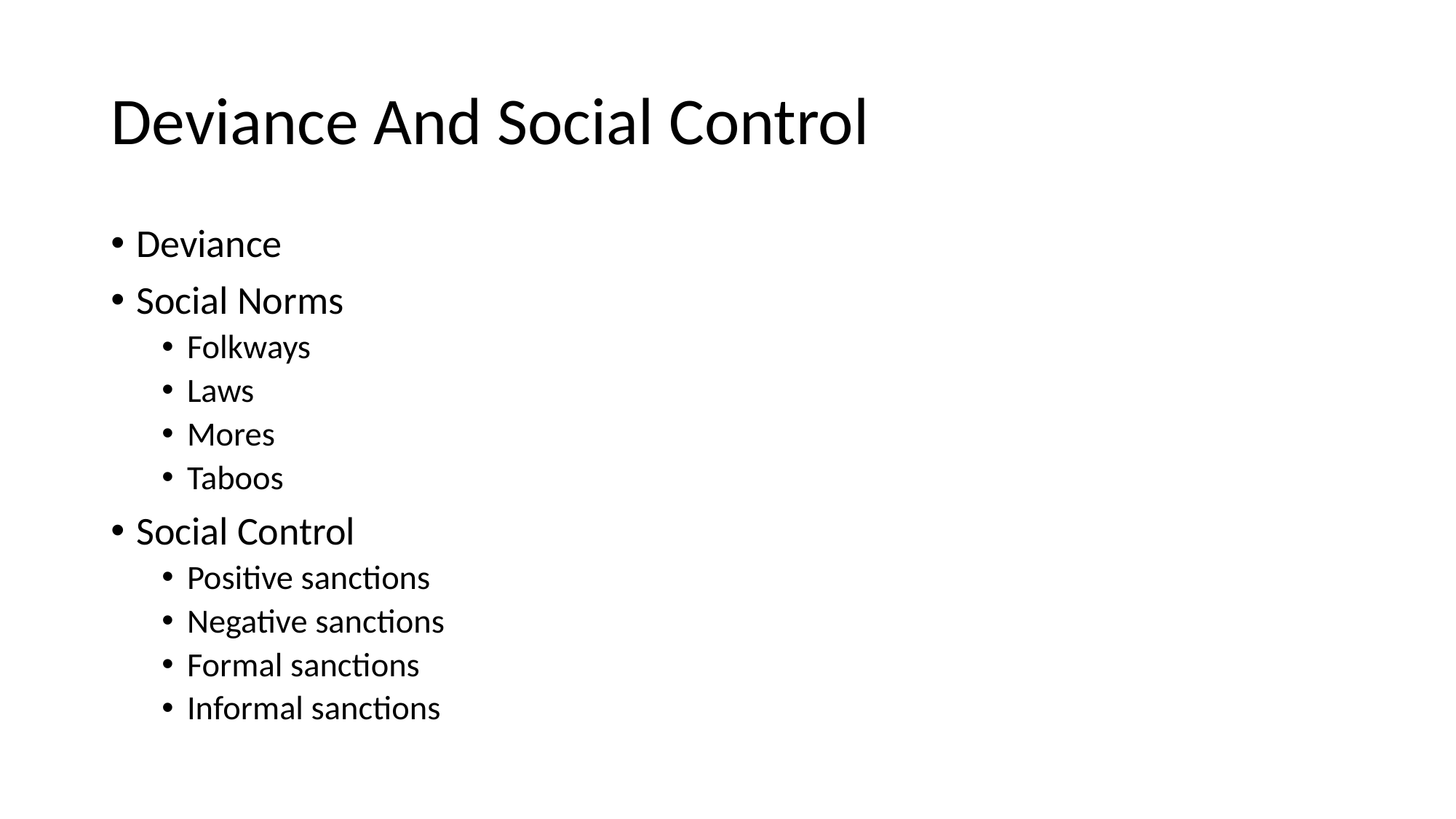

# Deviance And Social Control
Deviance
Social Norms
Folkways
Laws
Mores
Taboos
Social Control
Positive sanctions
Negative sanctions
Formal sanctions
Informal sanctions